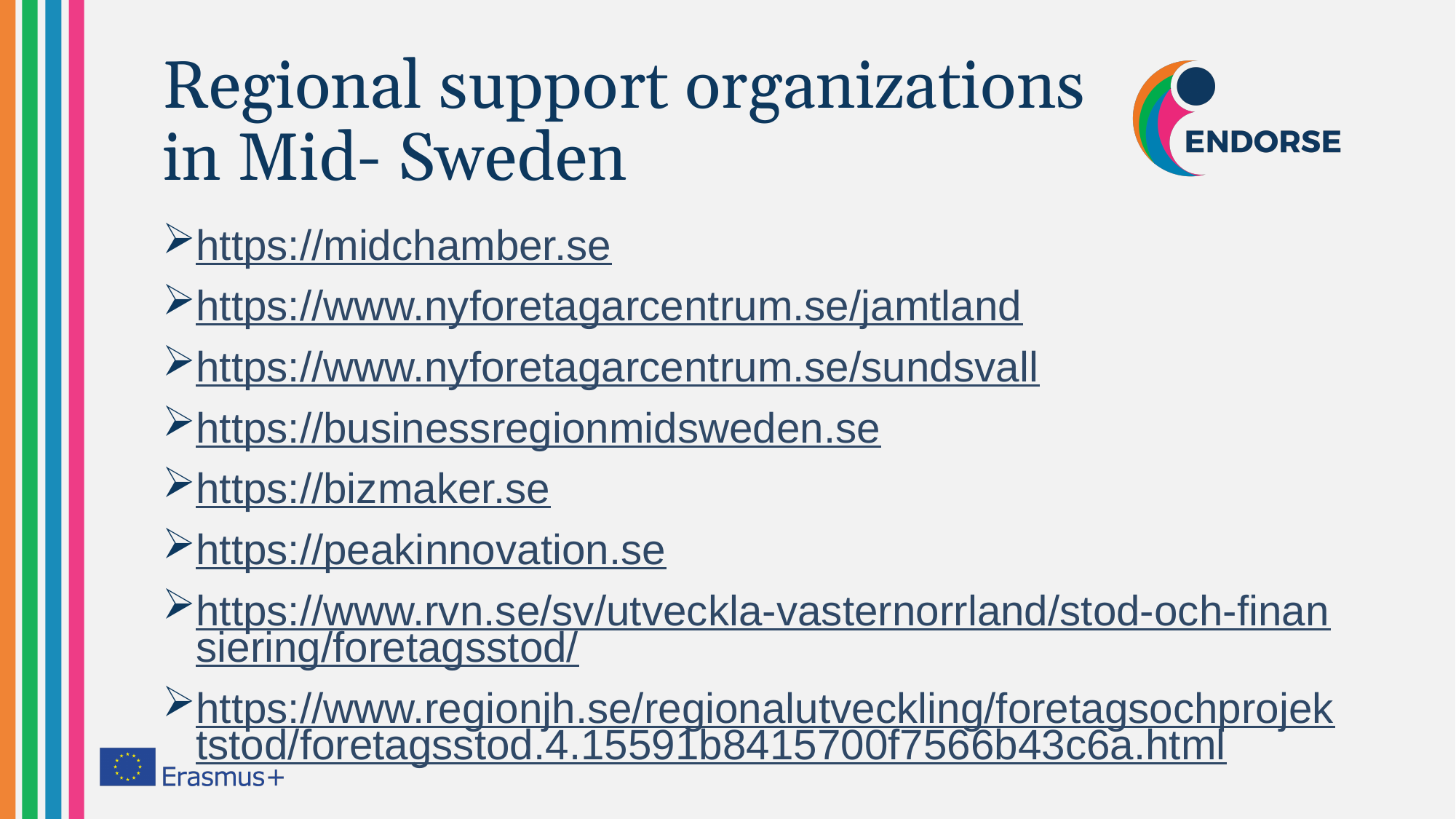

# Regional support organizations in Mid- Sweden
https://midchamber.se
https://www.nyforetagarcentrum.se/jamtland
https://www.nyforetagarcentrum.se/sundsvall
https://businessregionmidsweden.se
https://bizmaker.se
https://peakinnovation.se
https://www.rvn.se/sv/utveckla-vasternorrland/stod-och-finansiering/foretagsstod/
https://www.regionjh.se/regionalutveckling/foretagsochprojektstod/foretagsstod.4.15591b8415700f7566b43c6a.html